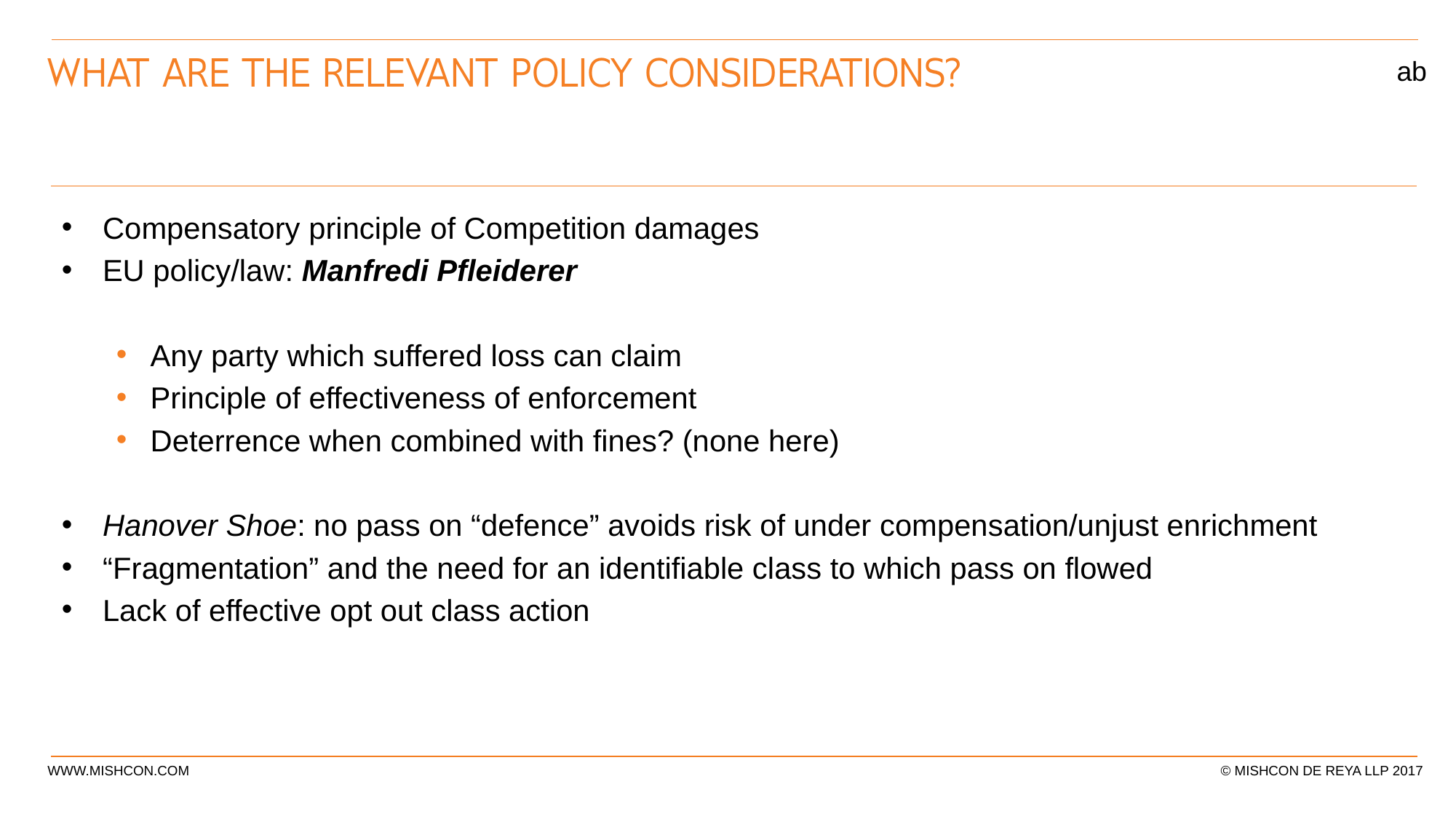

# What are the relevant policy considerations?
Compensatory principle of Competition damages
EU policy/law: Manfredi Pfleiderer

Any party which suffered loss can claim
Principle of effectiveness of enforcement
Deterrence when combined with fines? (none here)

Hanover Shoe: no pass on “defence” avoids risk of under compensation/unjust enrichment
“Fragmentation” and the need for an identifiable class to which pass on flowed
Lack of effective opt out class action